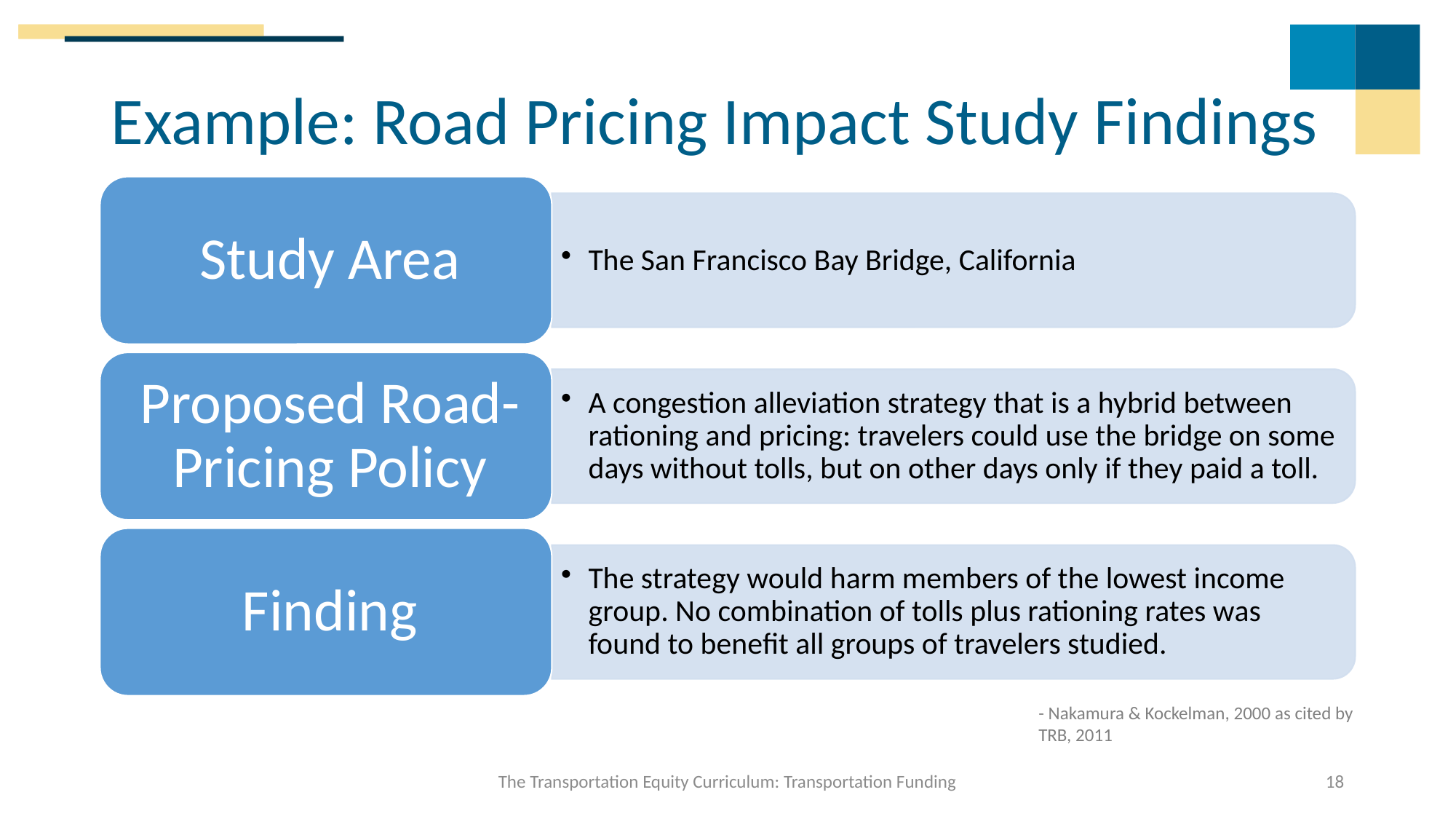

# Example: Road Pricing Impact Study Findings
The San Francisco Bay Bridge, California
Study Area
A congestion alleviation strategy that is a hybrid between rationing and pricing: travelers could use the bridge on some days without tolls, but on other days only if they paid a toll.
Proposed Road-Pricing Policy
The strategy would harm members of the lowest income group. No combination of tolls plus rationing rates was found to benefit all groups of travelers studied.
Finding
- Nakamura & Kockelman, 2000 as cited by TRB, 2011
The Transportation Equity Curriculum: Transportation Funding
18